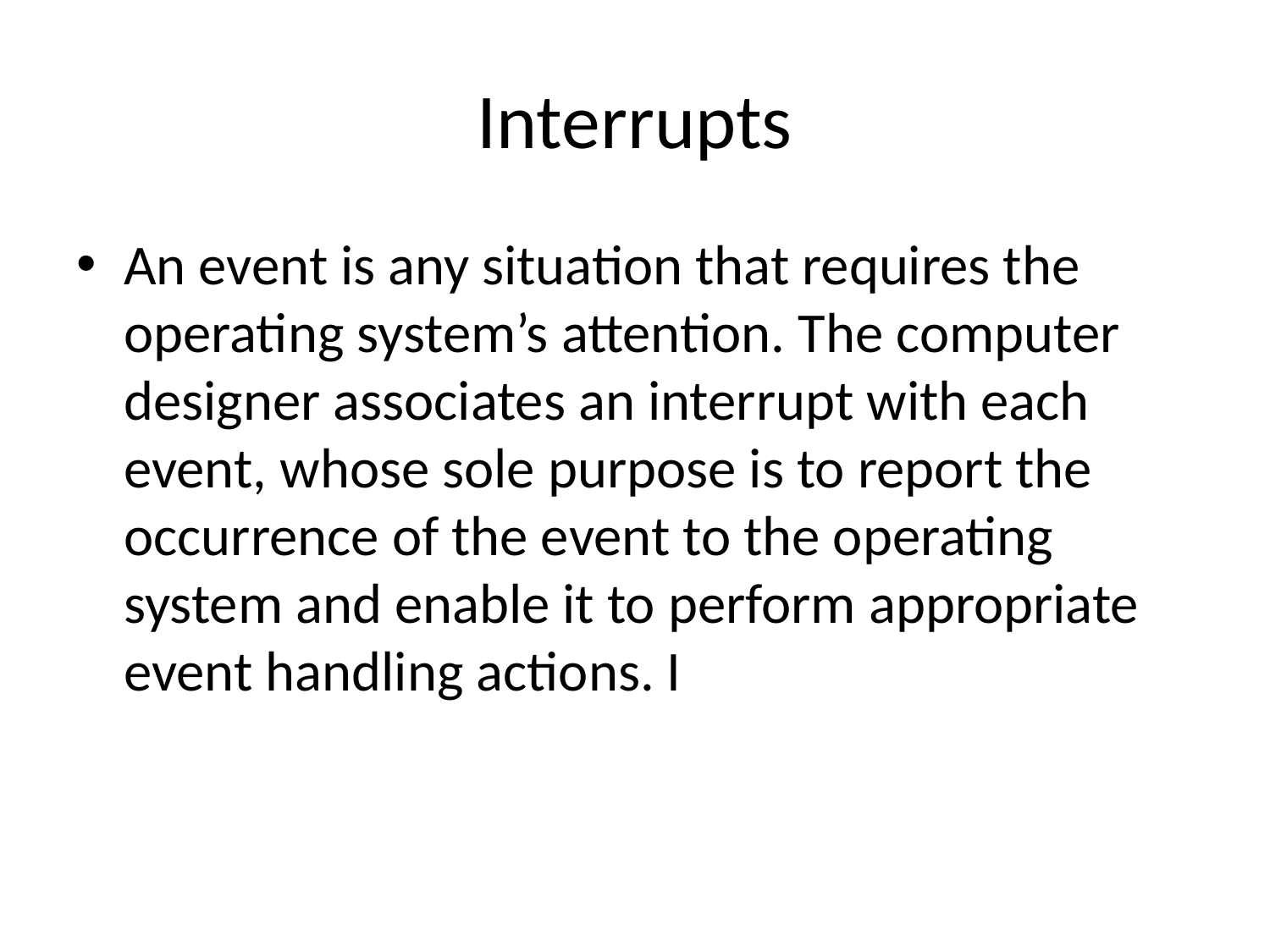

# Interrupts
An event is any situation that requires the operating system’s attention. The computer designer associates an interrupt with each event, whose sole purpose is to report the occurrence of the event to the operating system and enable it to perform appropriate event handling actions. I